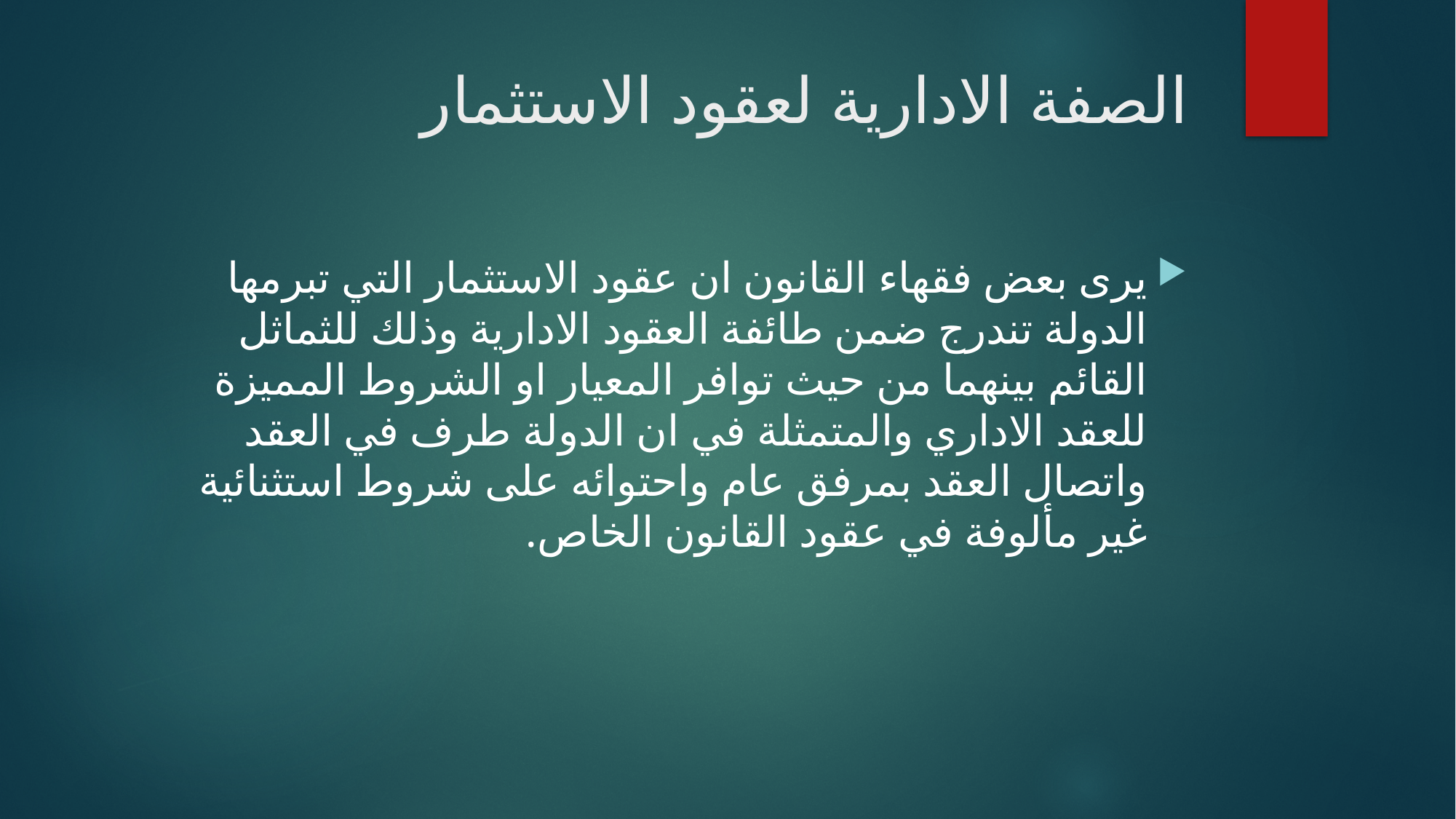

# الصفة الادارية لعقود الاستثمار
يرى بعض فقهاء القانون ان عقود الاستثمار التي تبرمها الدولة تندرج ضمن طائفة العقود الادارية وذلك للثماثل القائم بينهما من حيث توافر المعيار او الشروط المميزة للعقد الاداري والمتمثلة في ان الدولة طرف في العقد واتصال العقد بمرفق عام واحتوائه على شروط استثنائية غير مألوفة في عقود القانون الخاص.